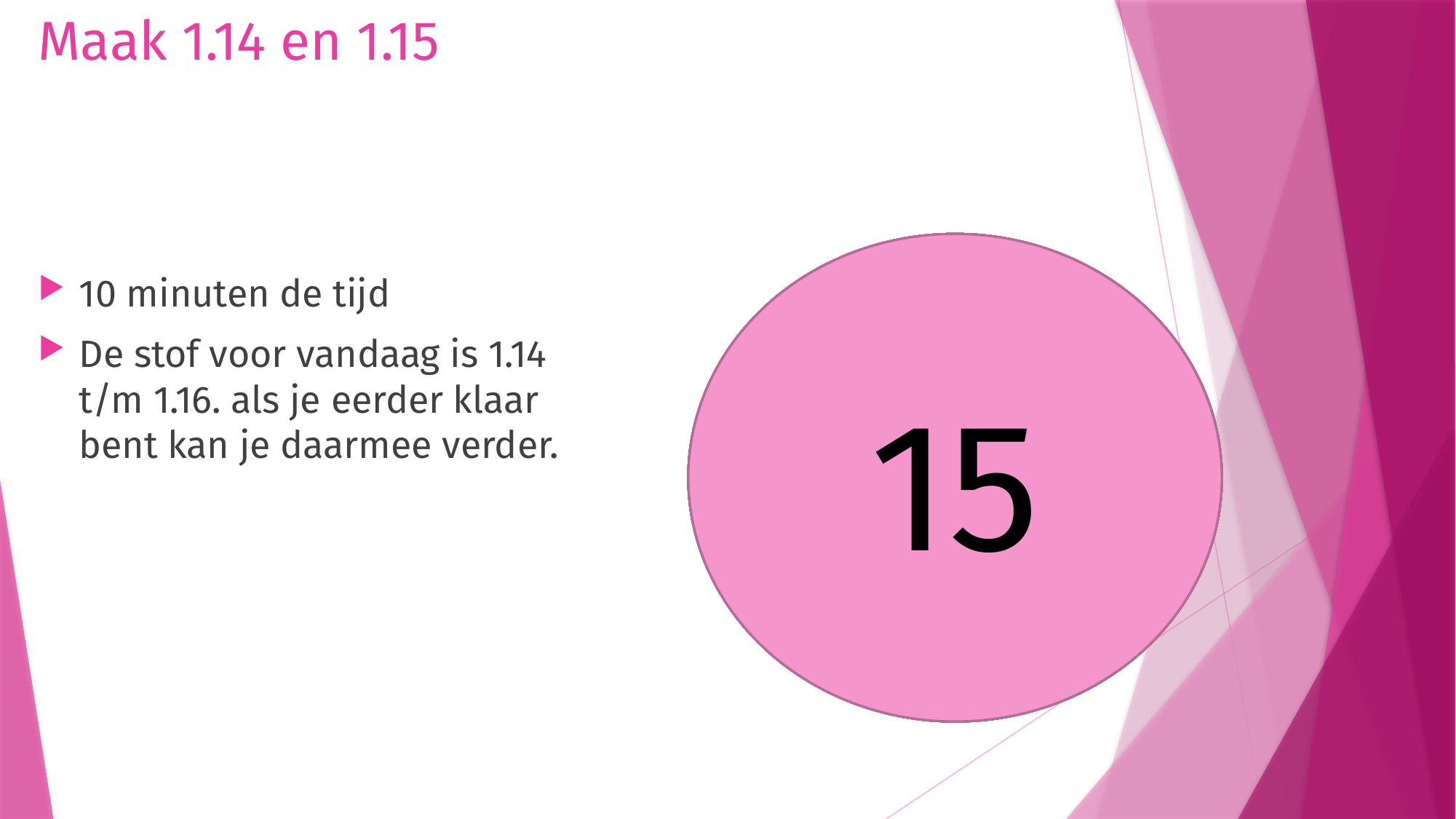

# Maak 1.14 en 1.15

10 minuten de tijd
De stof voor vandaag is 1.14 t/m 1.16. als je eerder klaar bent kan je daarmee verder.

15
14
12
13
11
10
8
9
5
6
7
4
3
1
2